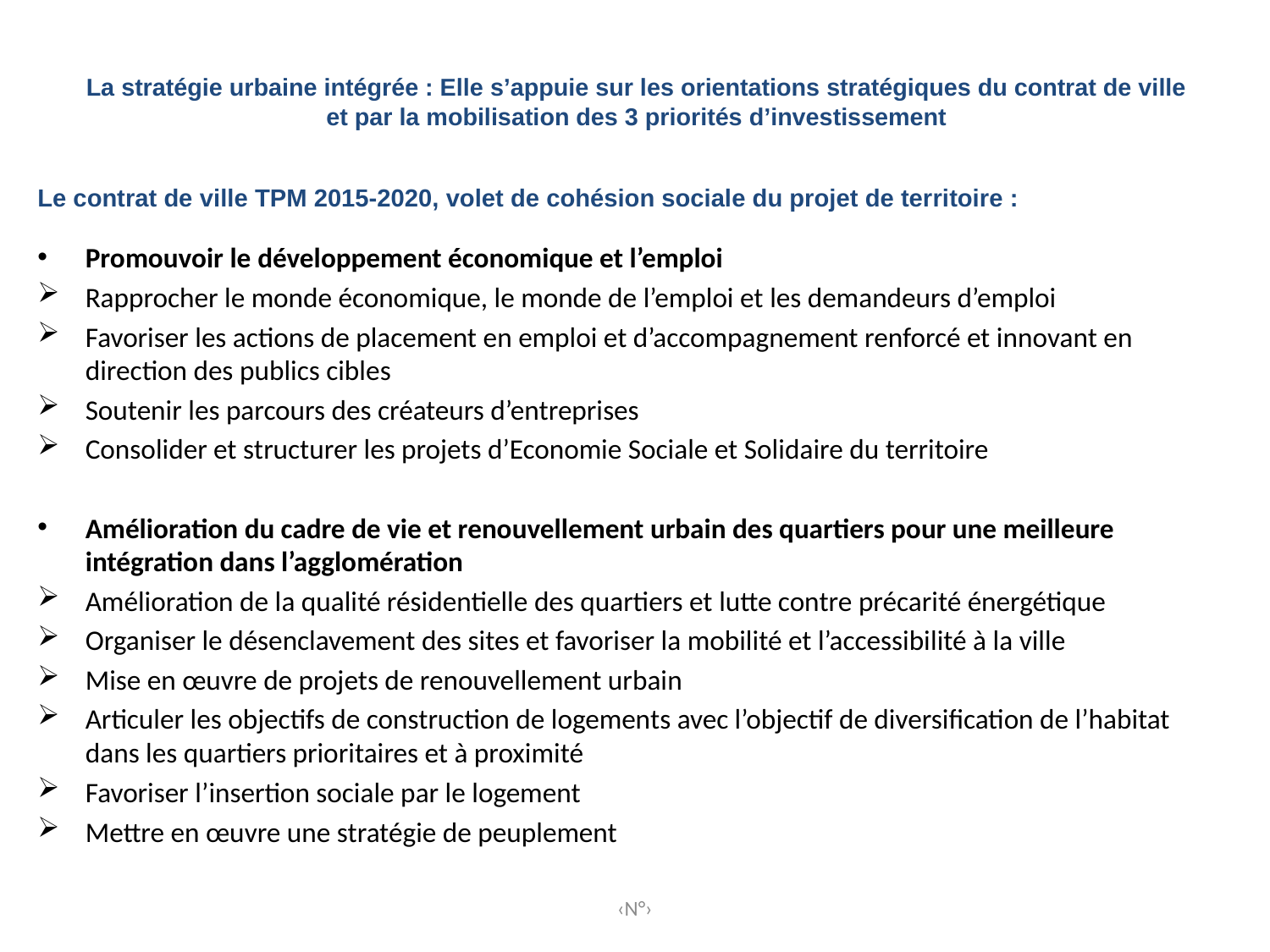

# La stratégie urbaine intégrée : Elle s’appuie sur les orientations stratégiques du contrat de ville et par la mobilisation des 3 priorités d’investissement
Le contrat de ville TPM 2015-2020, volet de cohésion sociale du projet de territoire :

Promouvoir le développement économique et l’emploi
Rapprocher le monde économique, le monde de l’emploi et les demandeurs d’emploi
Favoriser les actions de placement en emploi et d’accompagnement renforcé et innovant en direction des publics cibles
Soutenir les parcours des créateurs d’entreprises
Consolider et structurer les projets d’Economie Sociale et Solidaire du territoire

Amélioration du cadre de vie et renouvellement urbain des quartiers pour une meilleure intégration dans l’agglomération
Amélioration de la qualité résidentielle des quartiers et lutte contre précarité énergétique
Organiser le désenclavement des sites et favoriser la mobilité et l’accessibilité à la ville
Mise en œuvre de projets de renouvellement urbain
Articuler les objectifs de construction de logements avec l’objectif de diversification de l’habitat dans les quartiers prioritaires et à proximité
Favoriser l’insertion sociale par le logement
Mettre en œuvre une stratégie de peuplement
‹N°›